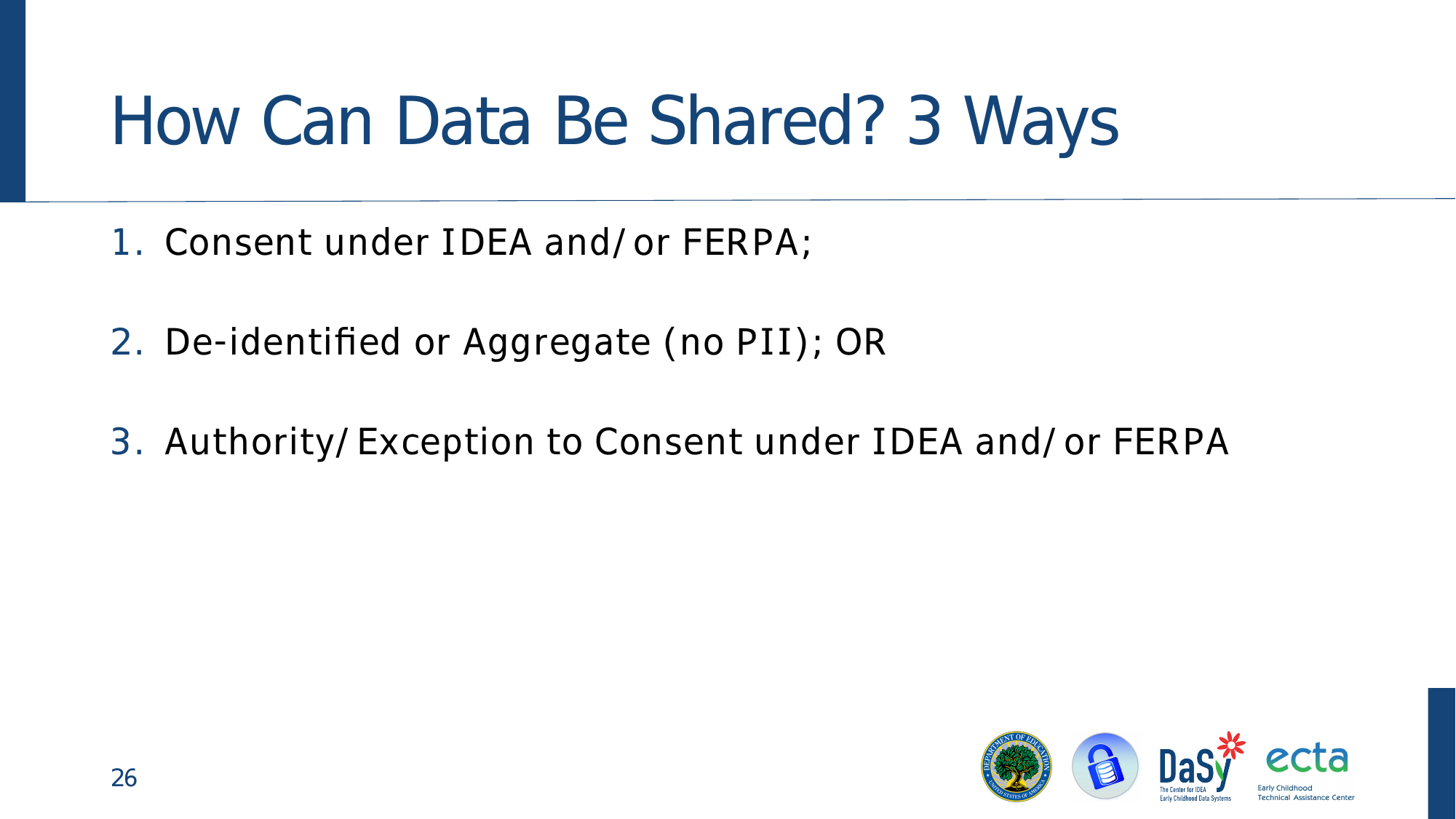

# How Can Data Be Shared? 3 Ways
Consent under IDEA and/or FERPA;
De-identified or Aggregate (no PII); OR
Authority/Exception to Consent under IDEA and/or FERPA